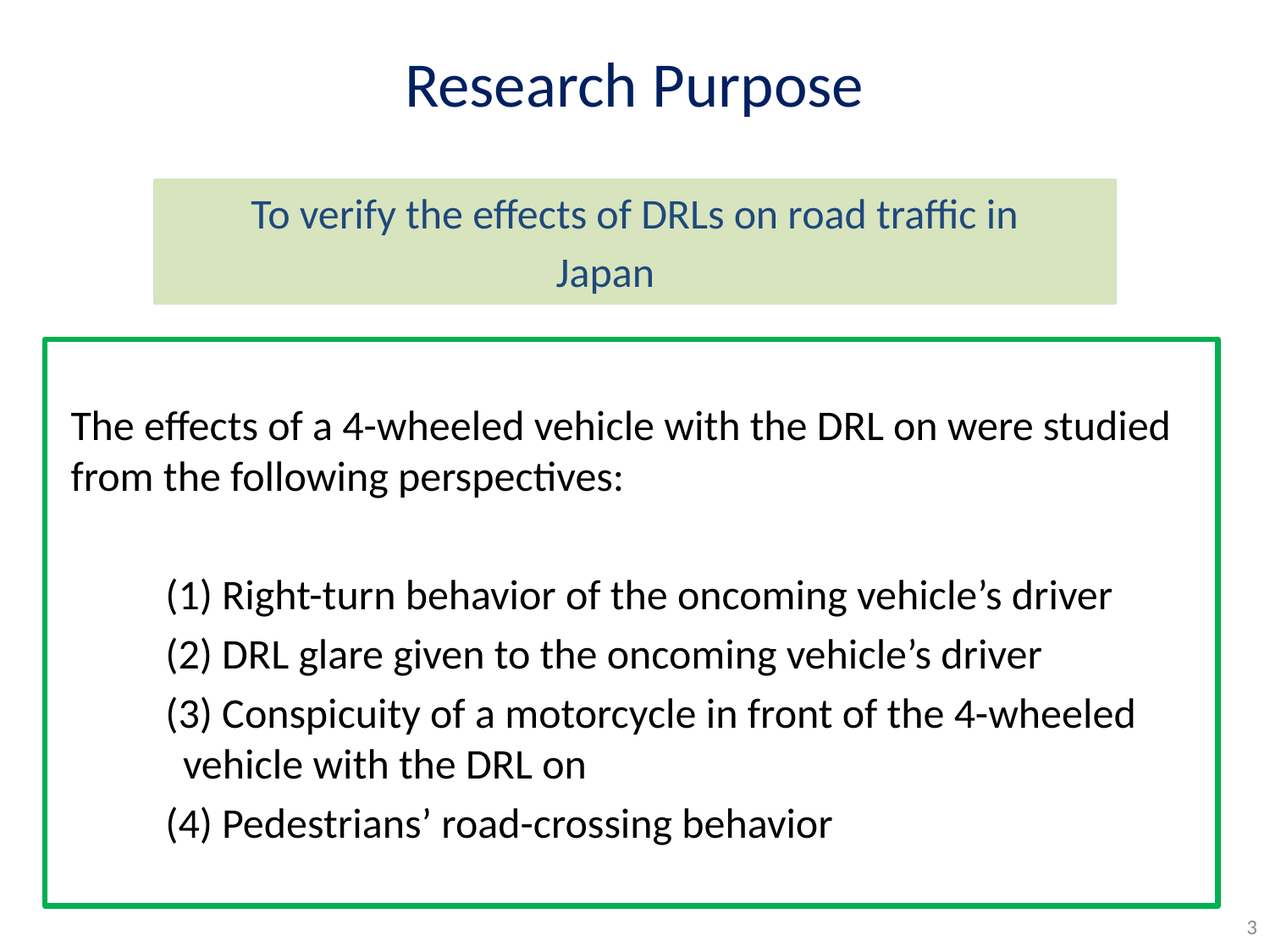

# Research Purpose
To verify the effects of DRLs on road traffic in Japan
The effects of a 4-wheeled vehicle with the DRL on were studied from the following perspectives:

　　(1) Right-turn behavior of the oncoming vehicle’s driver
　　(2) DRL glare given to the oncoming vehicle’s driver
　　(3) Conspicuity of a motorcycle in front of the 4-wheeled vehicle with the DRL on
　　(4) Pedestrians’ road-crossing behavior
3